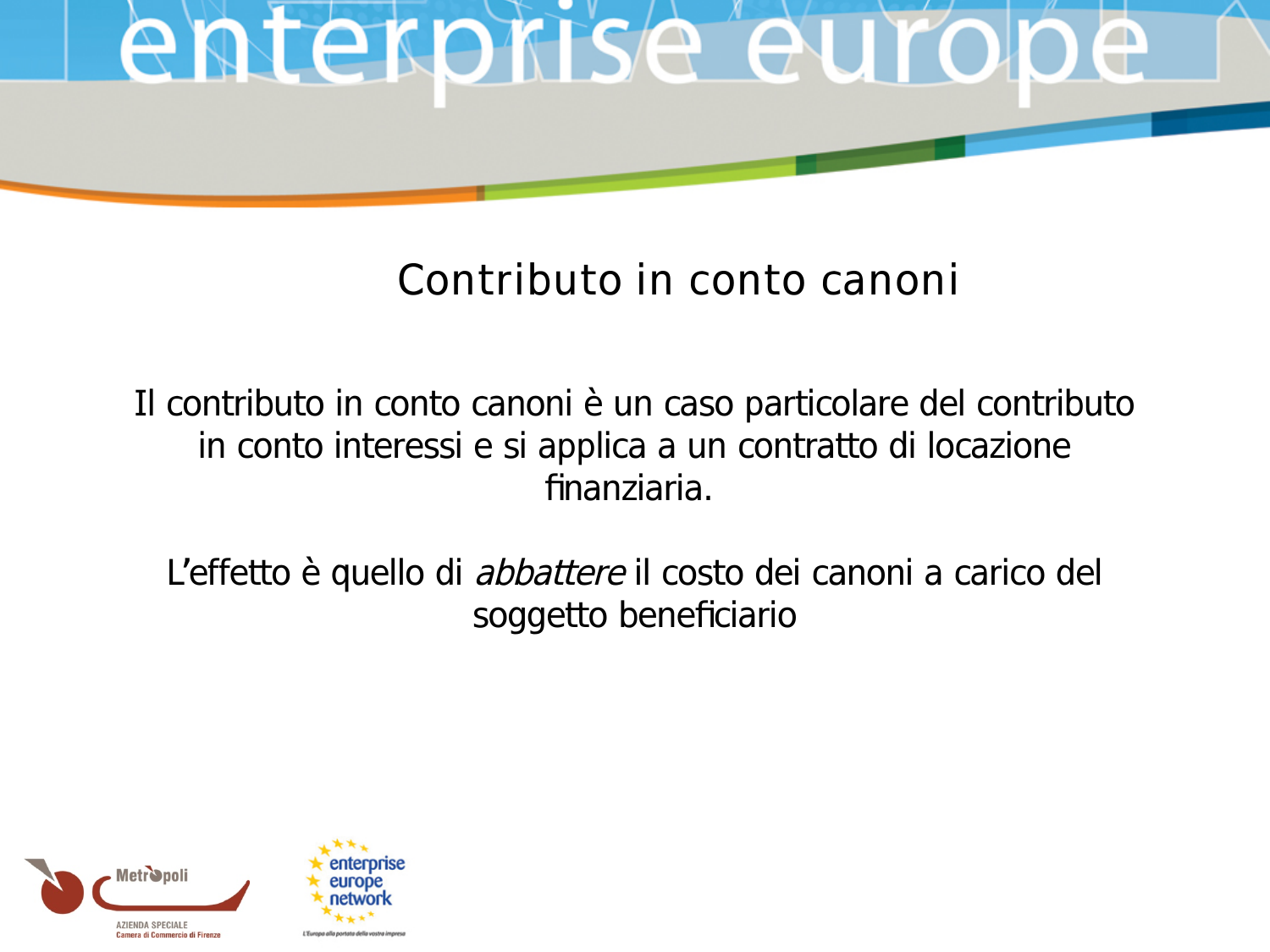

Contributo in conto canoni

Il contributo in conto canoni è un caso particolare del contributo in conto interessi e si applica a un contratto di locazione finanziaria.

L’effetto è quello di abbattere il costo dei canoni a carico del soggetto beneficiario